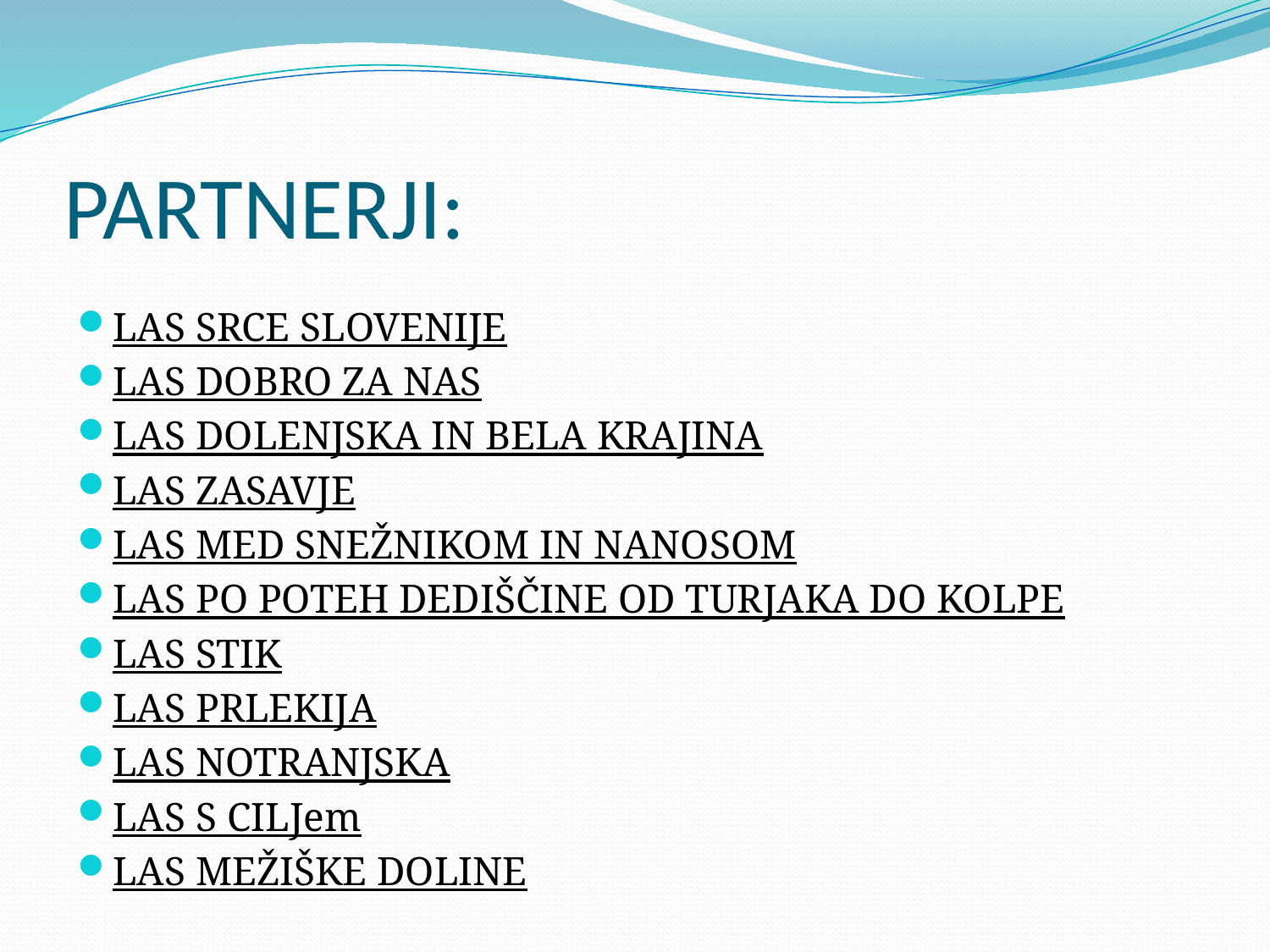

# PARTNERJI:
LAS SRCE SLOVENIJE
LAS DOBRO ZA NAS
LAS DOLENJSKA IN BELA KRAJINA
LAS ZASAVJE
LAS MED SNEŽNIKOM IN NANOSOM
LAS PO POTEH DEDIŠČINE OD TURJAKA DO KOLPE
LAS STIK
LAS PRLEKIJA
LAS NOTRANJSKA
LAS S CILJem
LAS MEŽIŠKE DOLINE